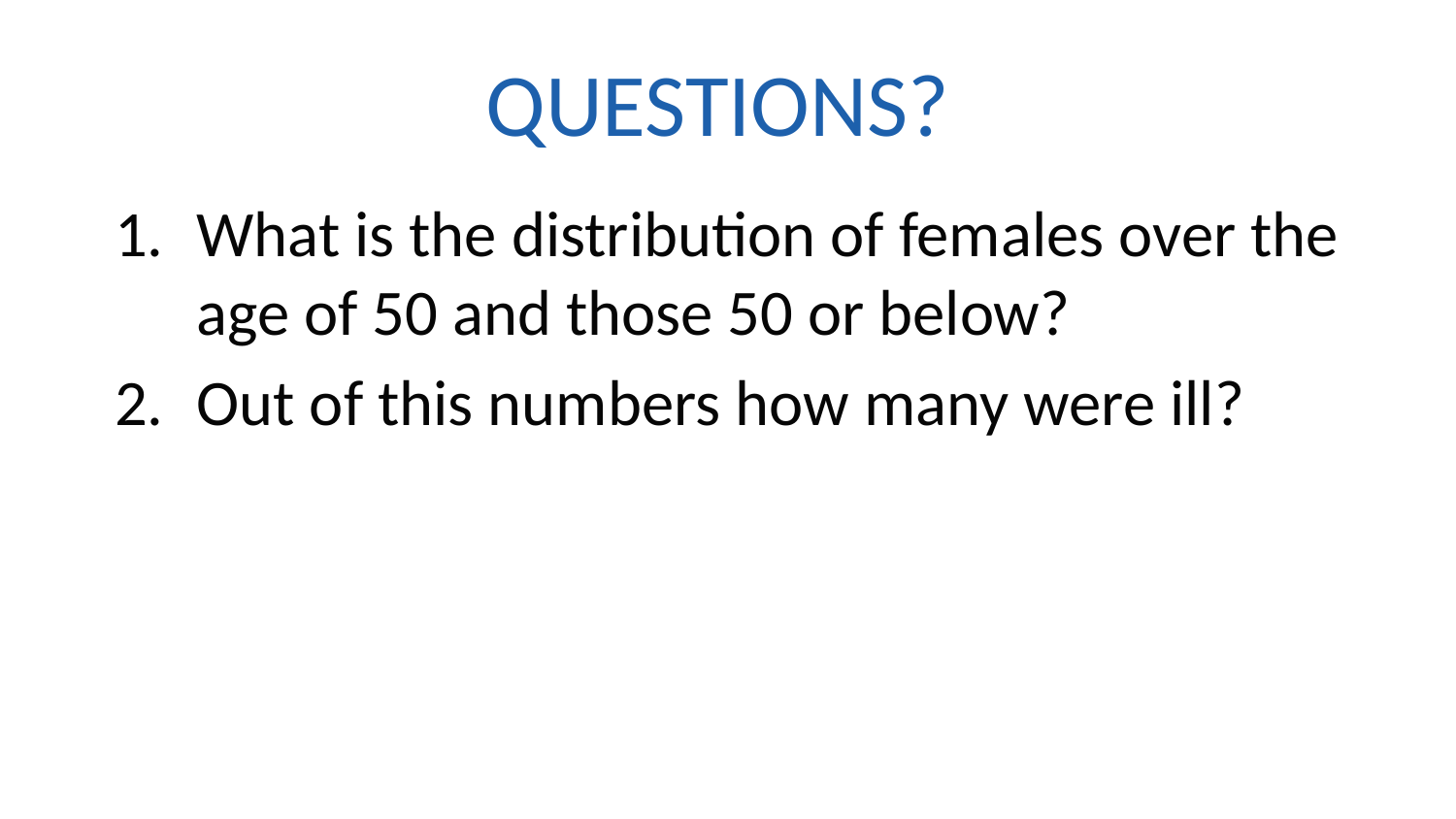

# QUESTIONS?
What is the distribution of females over the age of 50 and those 50 or below?
Out of this numbers how many were ill?